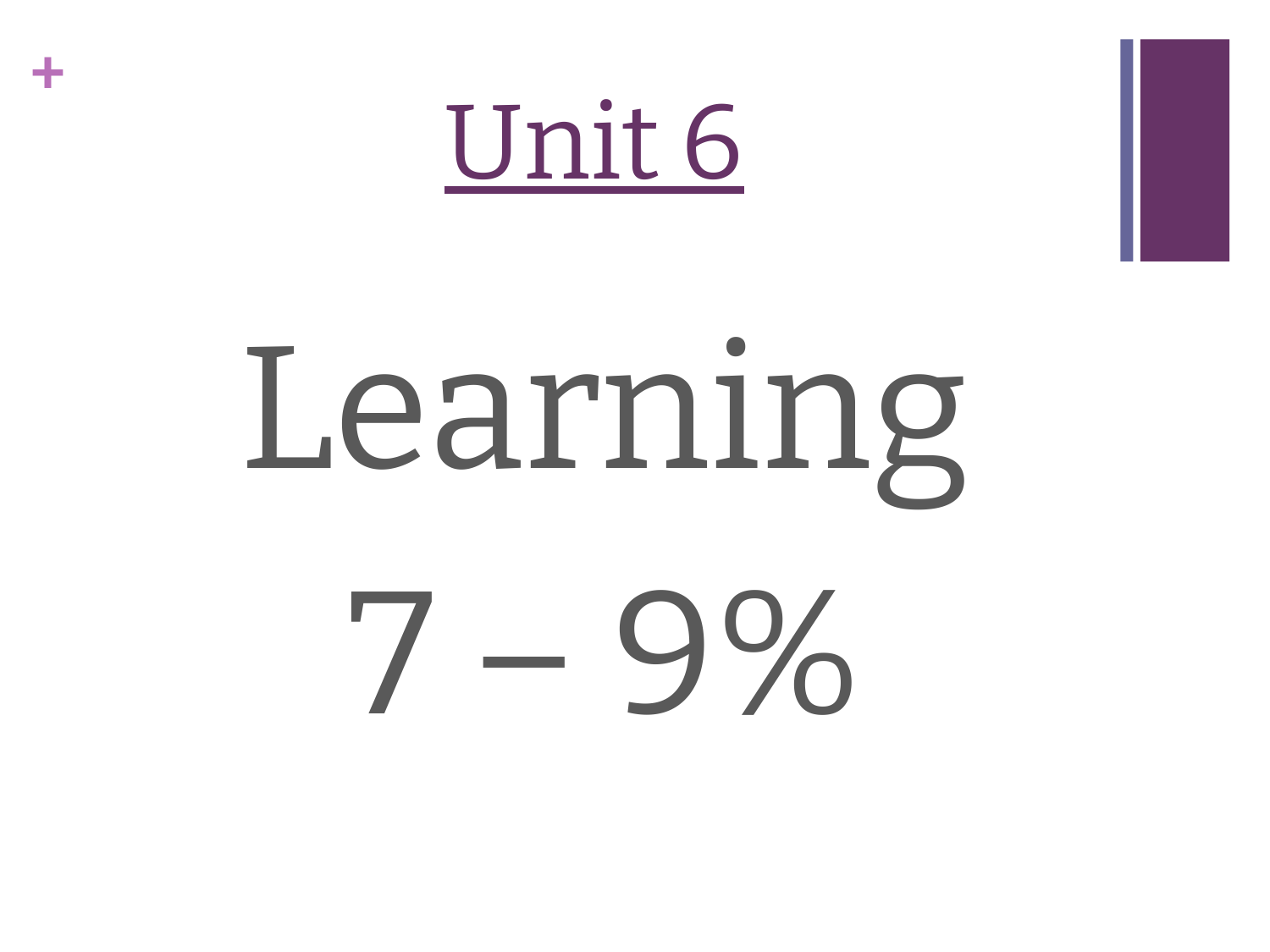

# Unit 6
Learning
7 – 9%